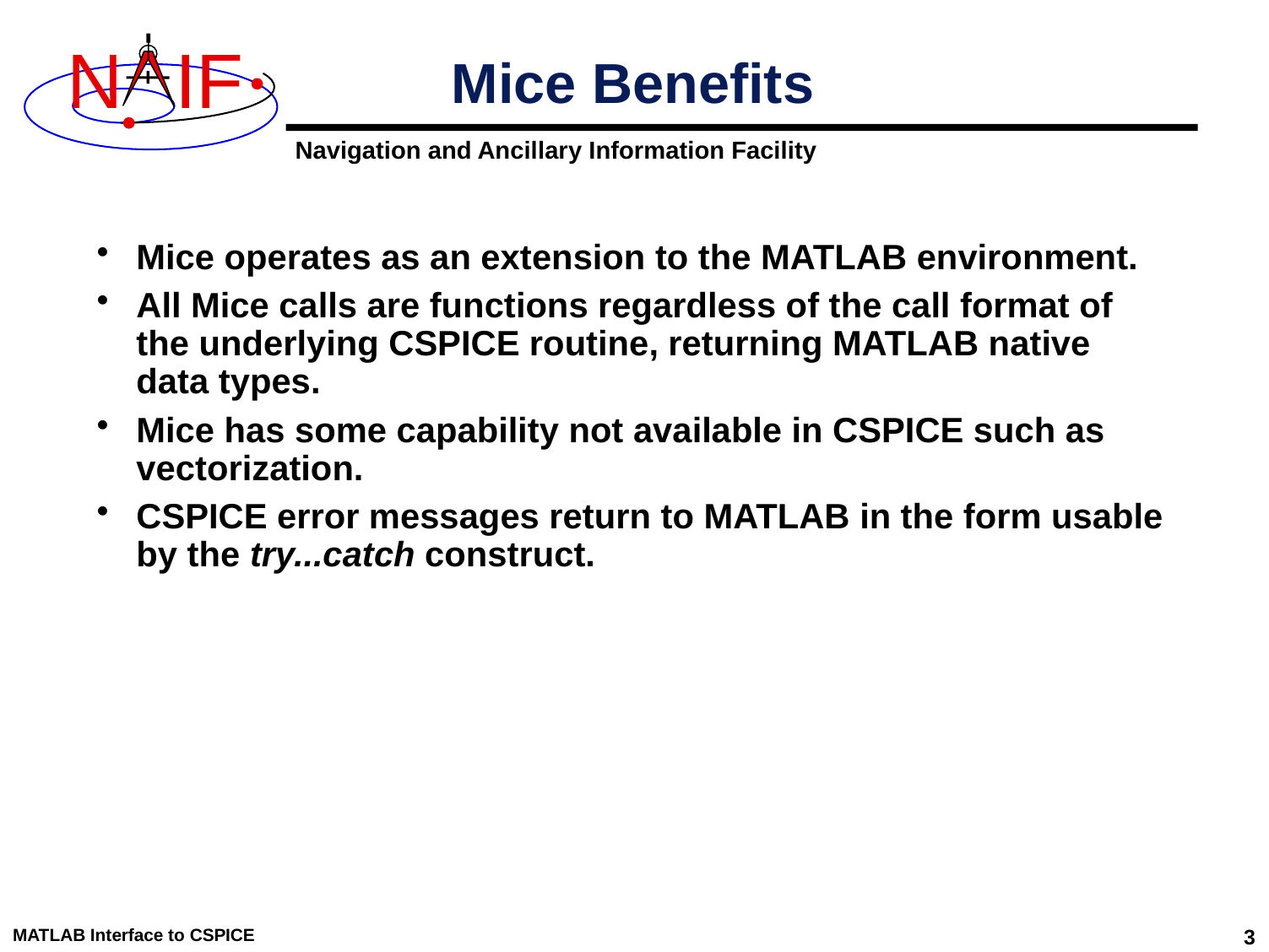

# Mice Benefits
Mice operates as an extension to the MATLAB environment.
All Mice calls are functions regardless of the call format of the underlying CSPICE routine, returning MATLAB native data types.
Mice has some capability not available in CSPICE such as vectorization.
CSPICE error messages return to MATLAB in the form usable by the try...catch construct.
MATLAB Interface to CSPICE
3